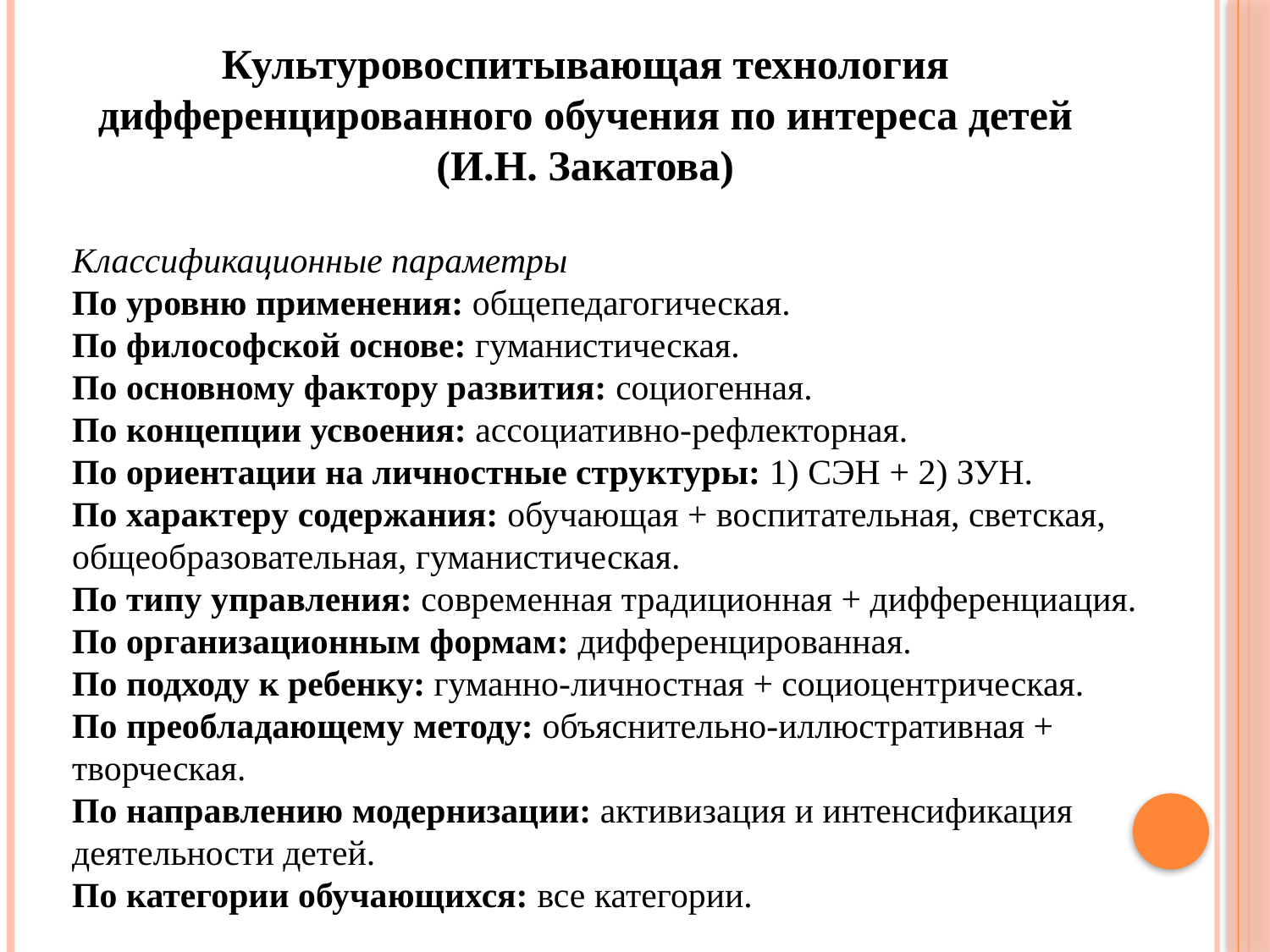

Культуровоспитывающая технология дифференцированного обучения по интереса детей (И.Н. Закатова)
Классификационные параметры
По уровню применения: общепедагогическая.
По философской основе: гуманистическая.
По основному фактору развития: социогенная.
По концепции усвоения: ассоциативно-рефлекторная.
По ориентации на личностные структуры: 1) СЭН + 2) ЗУН.
По характеру содержания: обучающая + воспитательная, светская, общеобразовательная, гуманистическая.
По типу управления: современная традиционная + дифференциация.
По организационным формам: дифференцированная.
По подходу к ребенку: гуманно-личностная + социоцентрическая.
По преобладающему методу: объяснительно-иллюстративная + творческая.
По направлению модернизации: активизация и интенсификация деятельности детей.
По категории обучающихся: все категории.